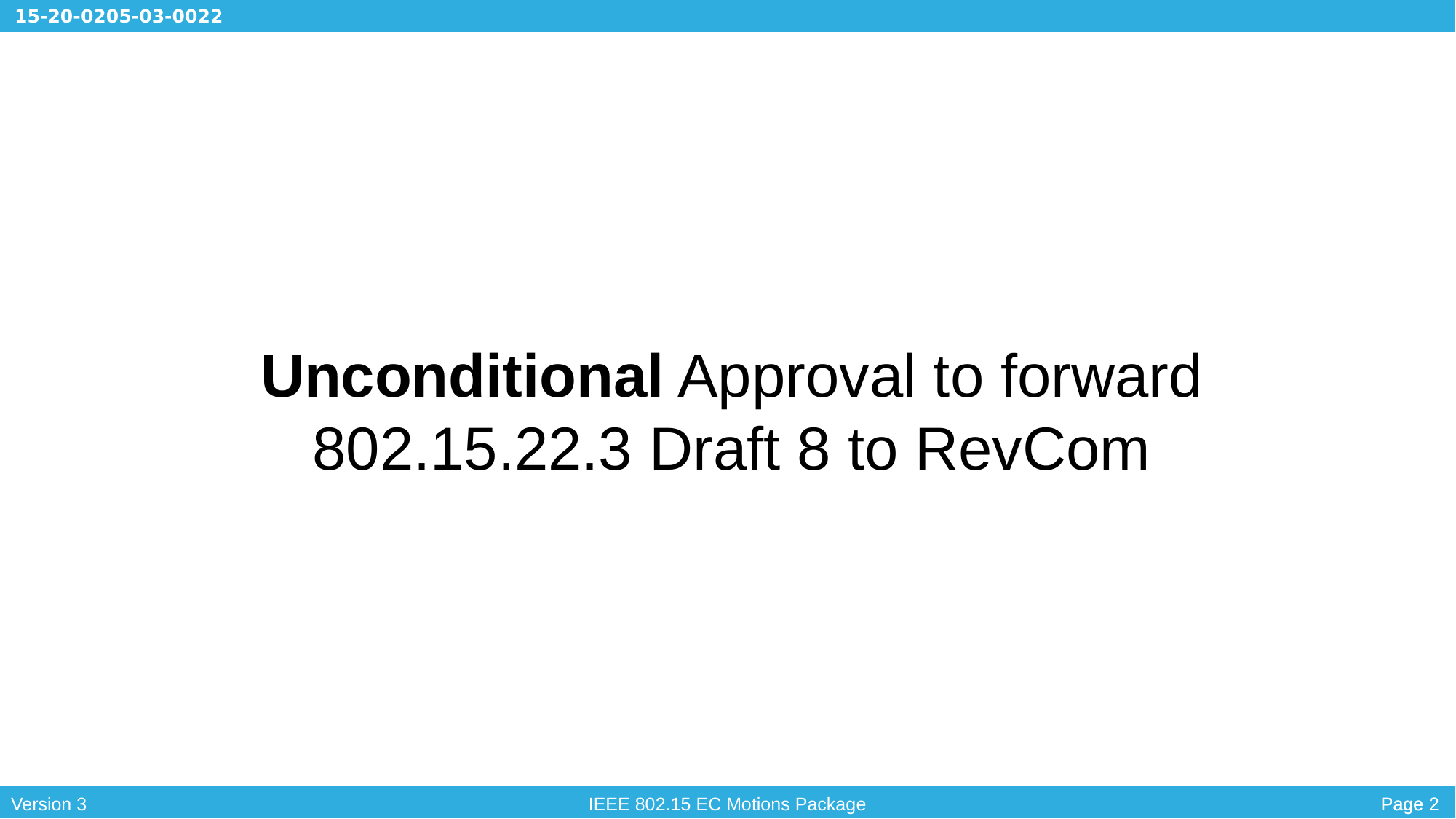

# Unconditional Approval to forward 802.15.22.3 Draft 8 to RevCom